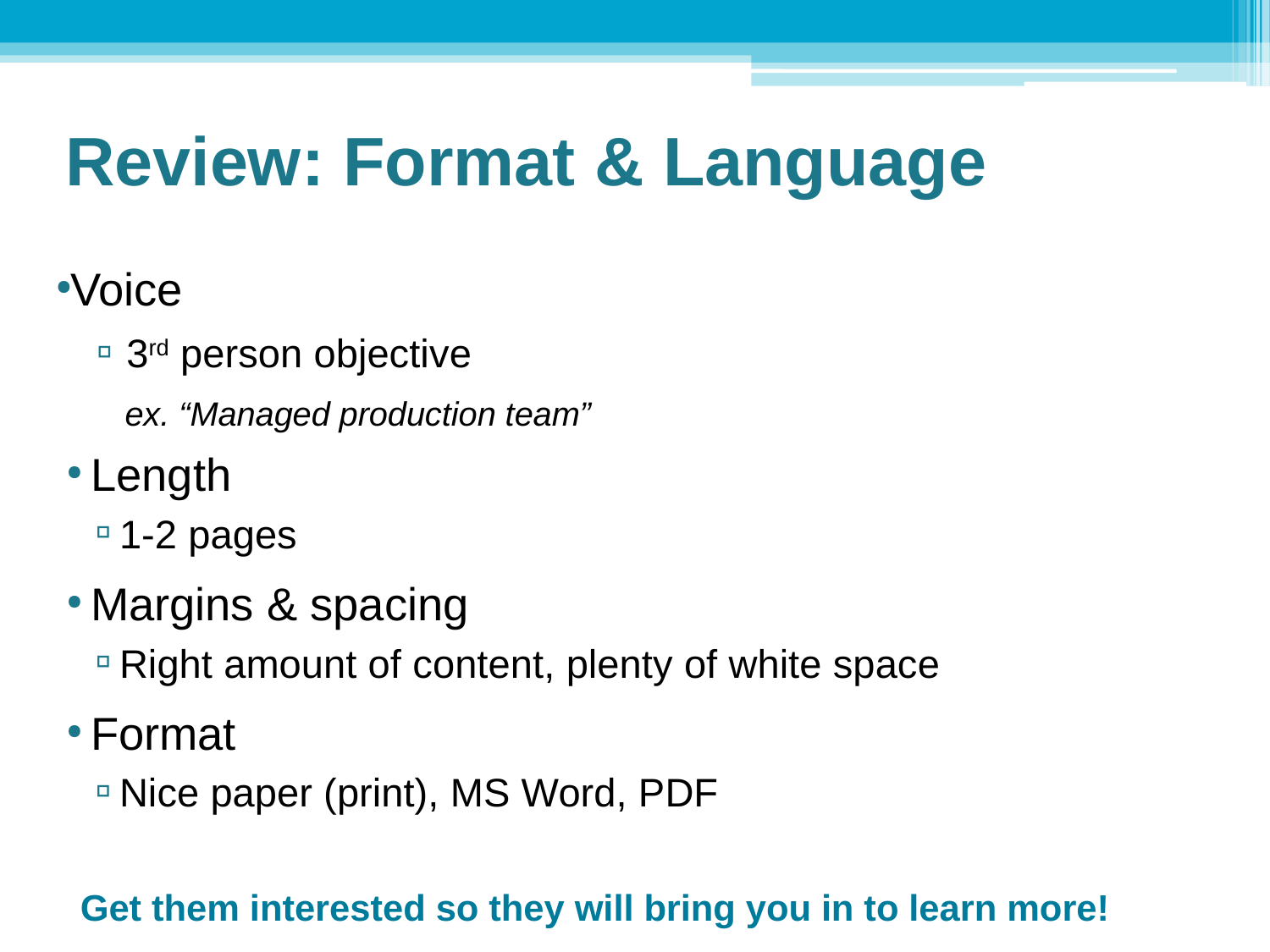

# Review: Format & Language
Voice
3rd person objective
ex. “Managed production team”
Length
1-2 pages
Margins & spacing
Right amount of content, plenty of white space
Format
Nice paper (print), MS Word, PDF

  Get them interested so they will bring you in to learn more!